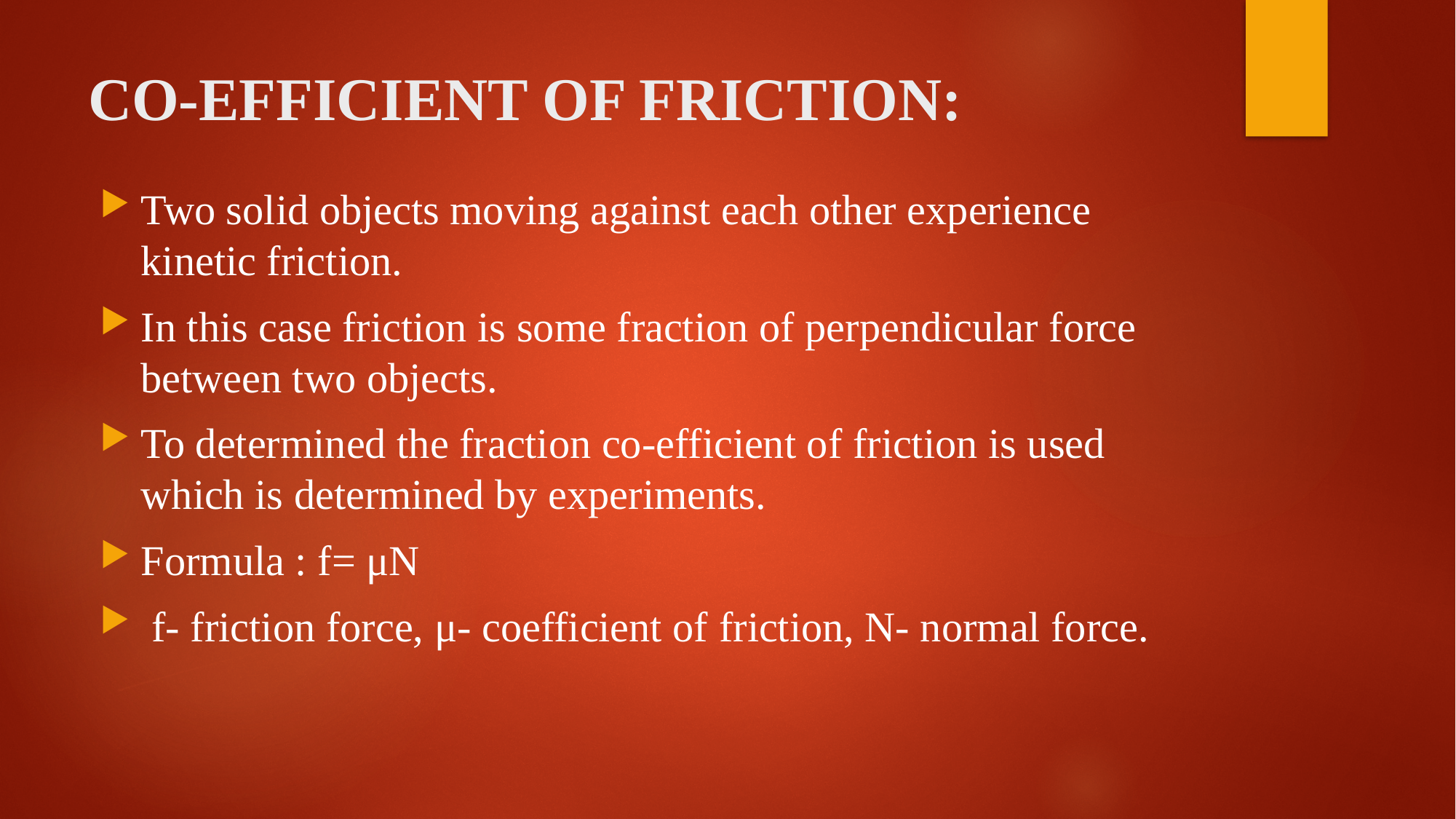

# CO-EFFICIENT OF FRICTION:
Two solid objects moving against each other experience kinetic friction.
In this case friction is some fraction of perpendicular force between two objects.
To determined the fraction co-efficient of friction is used which is determined by experiments.
Formula : f= μN
 f- friction force, μ- coefficient of friction, N- normal force.